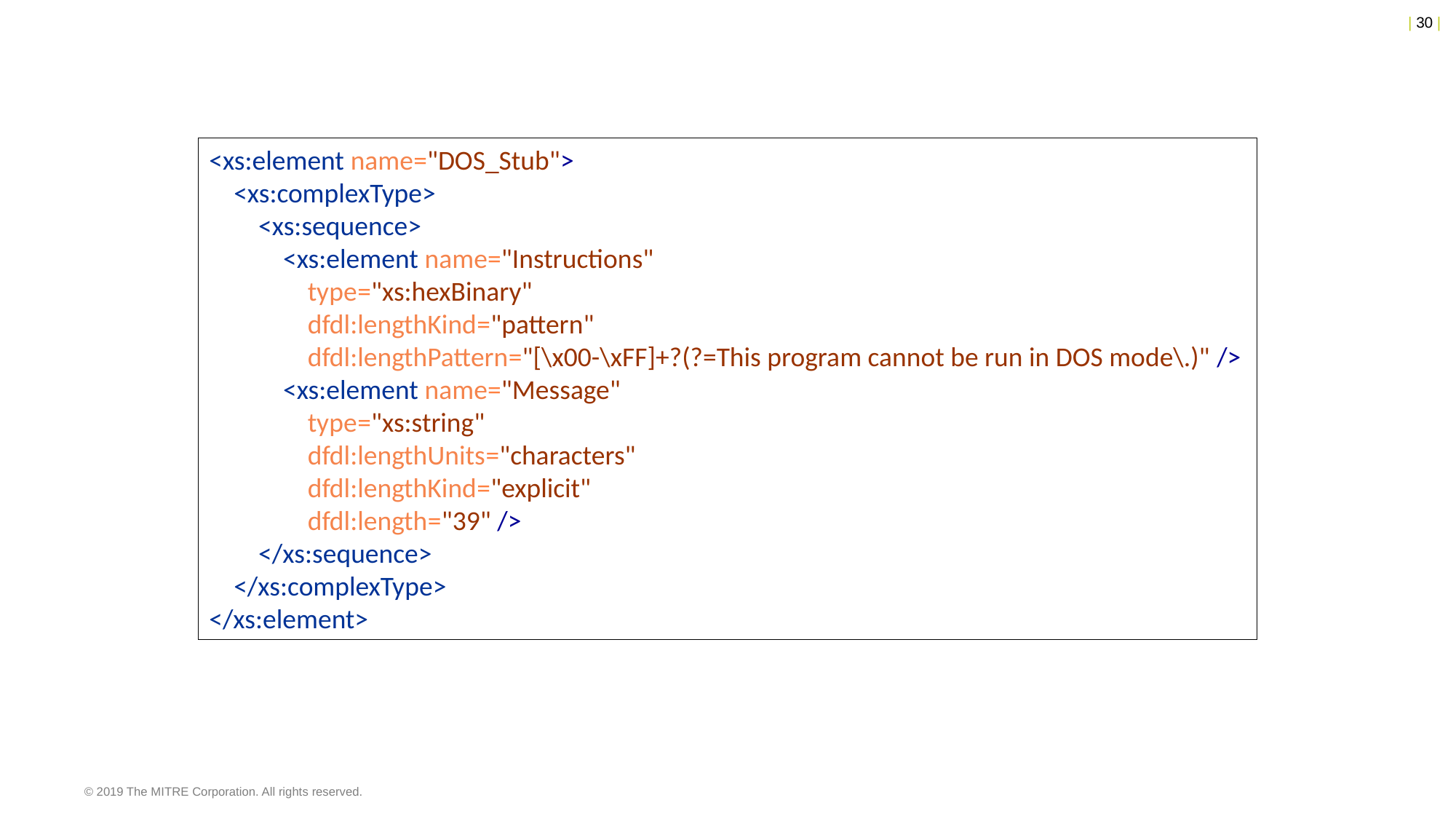

<xs:element name="DOS_Stub">
    <xs:complexType>
        <xs:sequence>
            <xs:element name="Instructions"
                type="xs:hexBinary"
                dfdl:lengthKind="pattern"
                dfdl:lengthPattern="[\x00-\xFF]+?(?=This program cannot be run in DOS mode\.)" />
            <xs:element name="Message"
                type="xs:string"
                dfdl:lengthUnits="characters"
                dfdl:lengthKind="explicit"
                dfdl:length="39" />
        </xs:sequence>
    </xs:complexType>
</xs:element>
© 2019 The MITRE Corporation. All rights reserved.